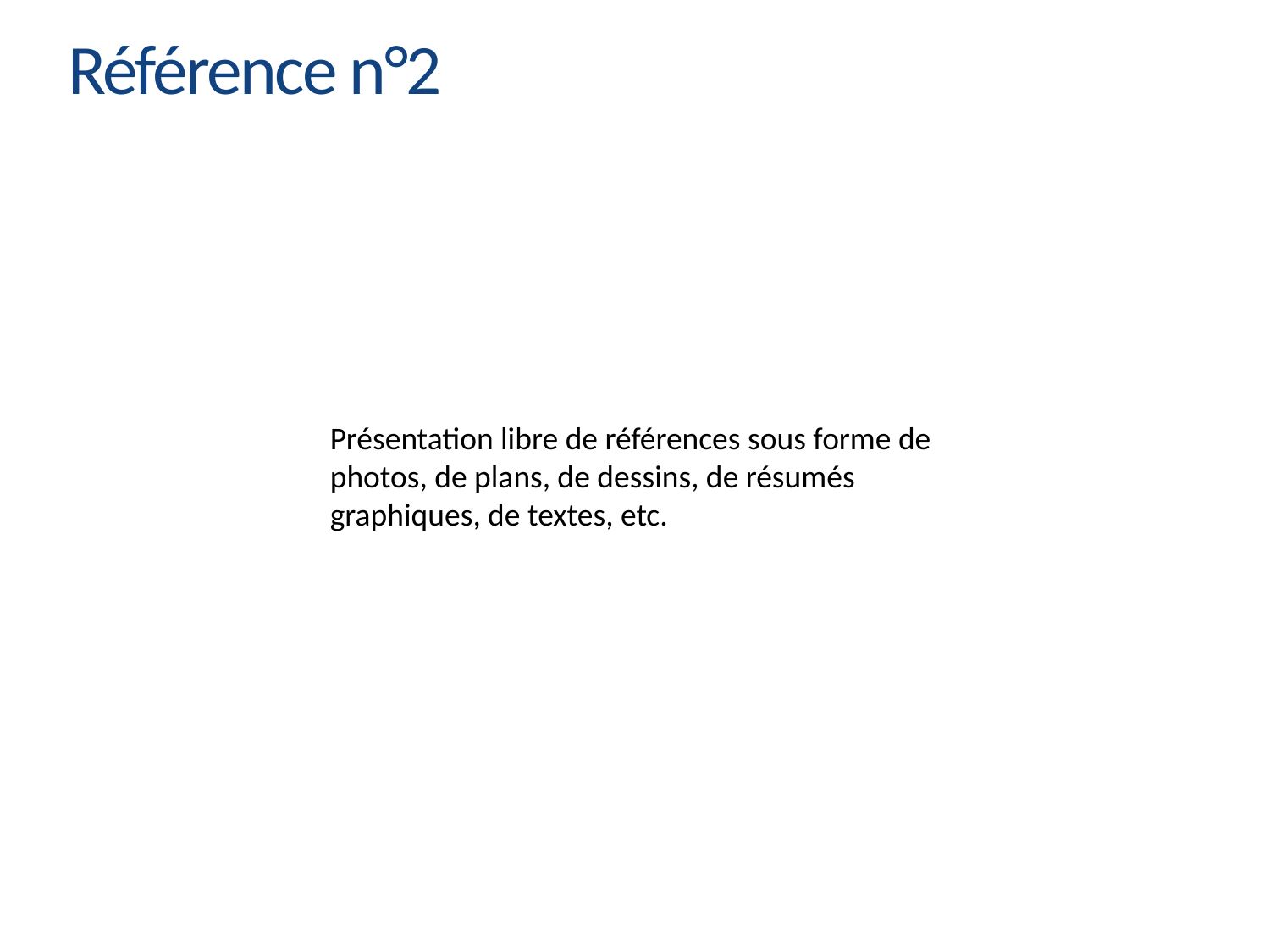

# Référence n°2
Présentation libre de références sous forme de photos, de plans, de dessins, de résumés graphiques, de textes, etc.